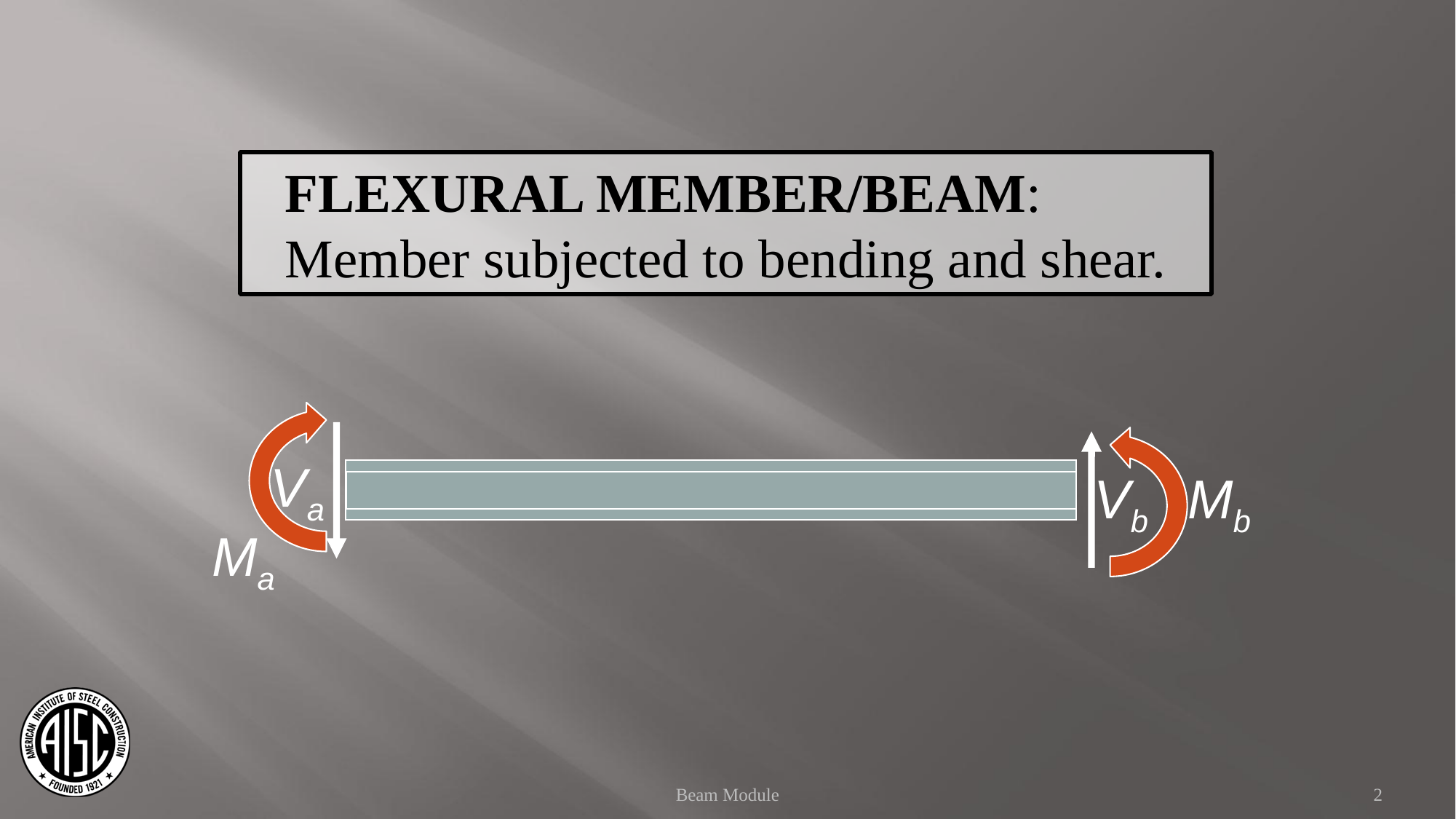

FLEXURAL MEMBER/BEAM:
Member subjected to bending and shear.

Va
Vb
Mb

Ma
Beam Module
2